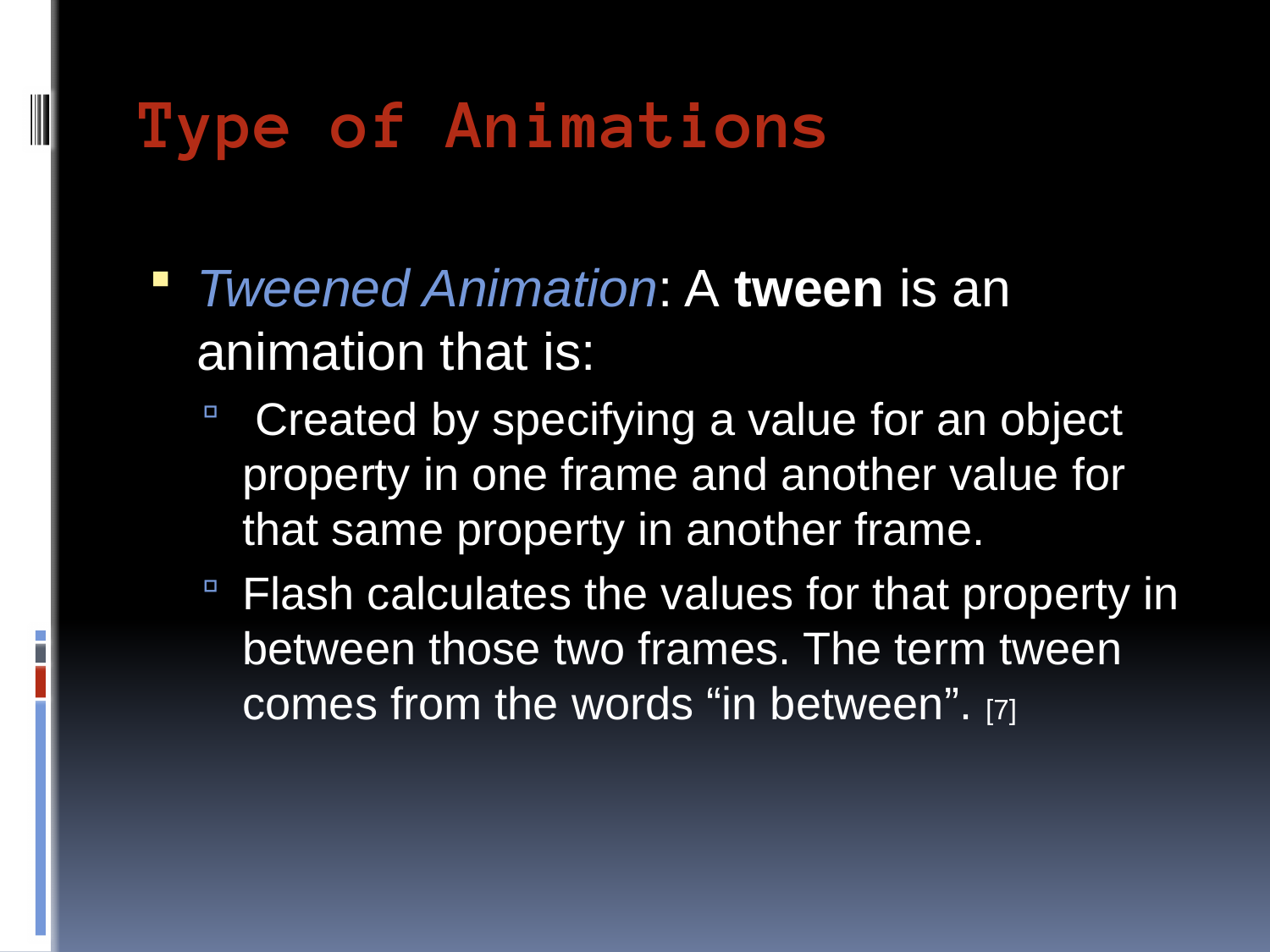

# Type of Animations
Tweened Animation: A tween is an animation that is:
 Created by specifying a value for an object property in one frame and another value for that same property in another frame.
Flash calculates the values for that property in between those two frames. The term tween comes from the words “in between”. [7]